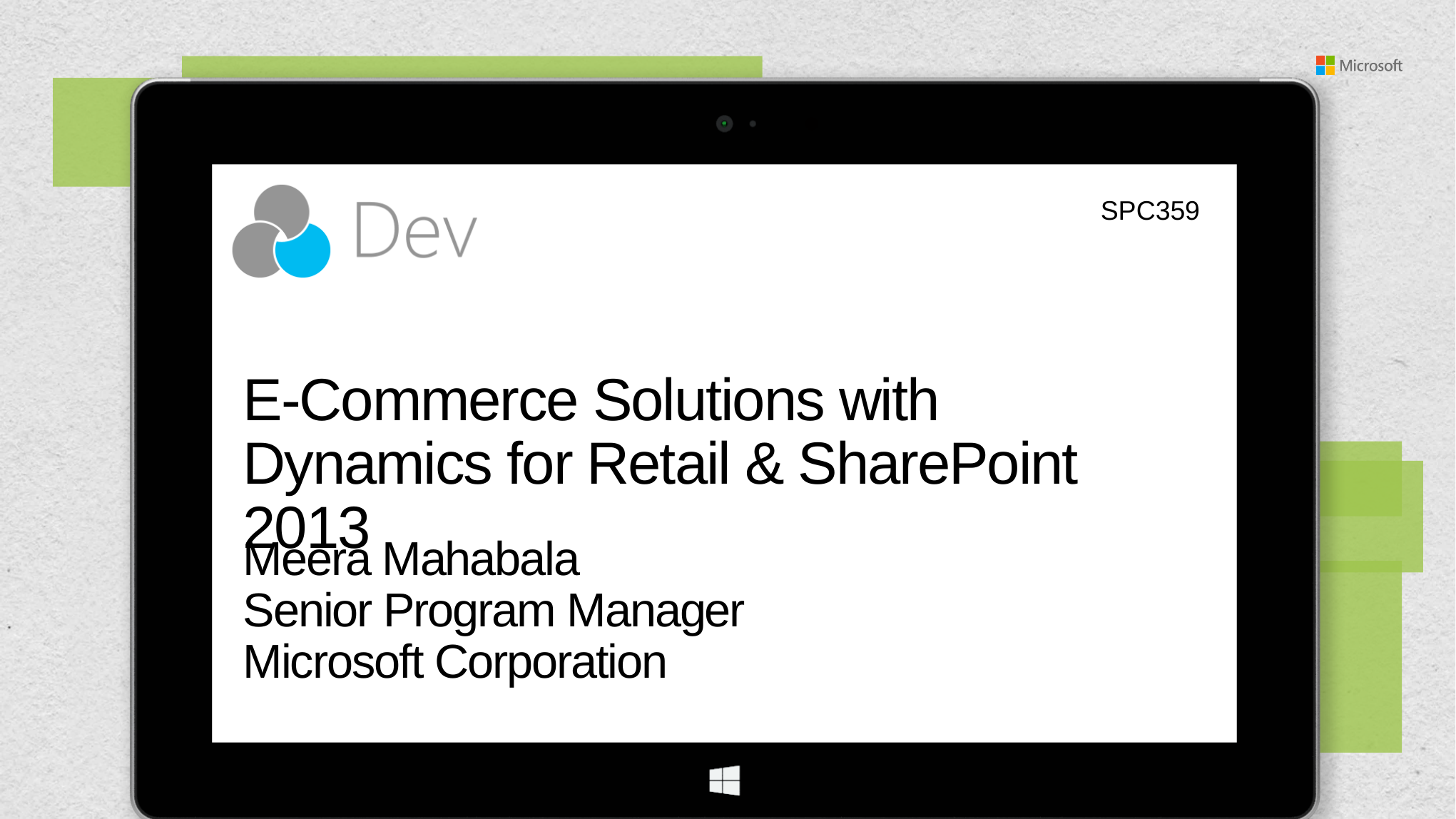

SPC359
# E-Commerce Solutions with Dynamics for Retail & SharePoint 2013
Meera Mahabala
Senior Program Manager
Microsoft Corporation